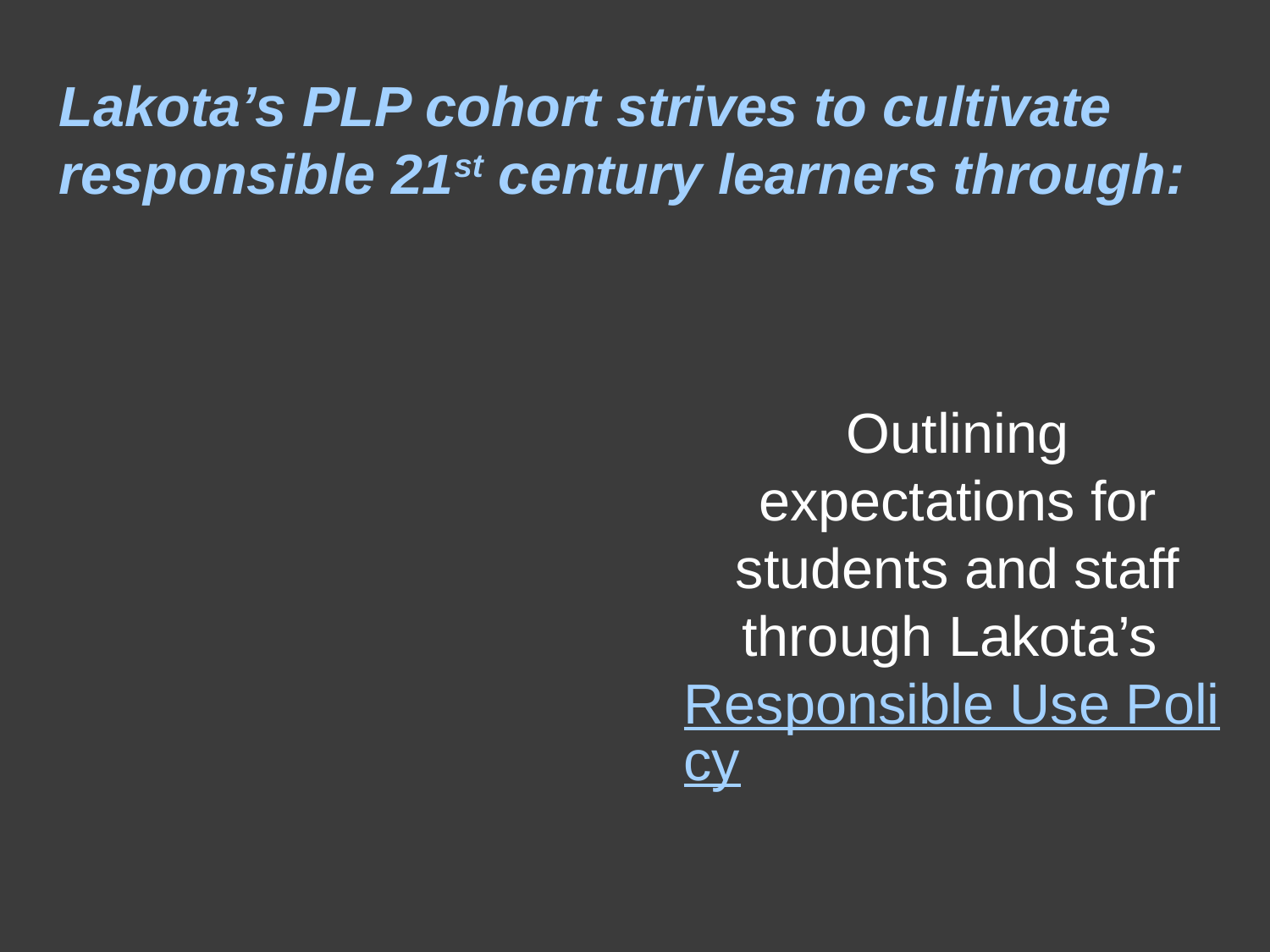

# Lakota’s PLP cohort strives to cultivate responsible 21st century learners through:

Responsible Use Policy
Outlining expectations for students and staff through Lakota’s Responsible Use Policy